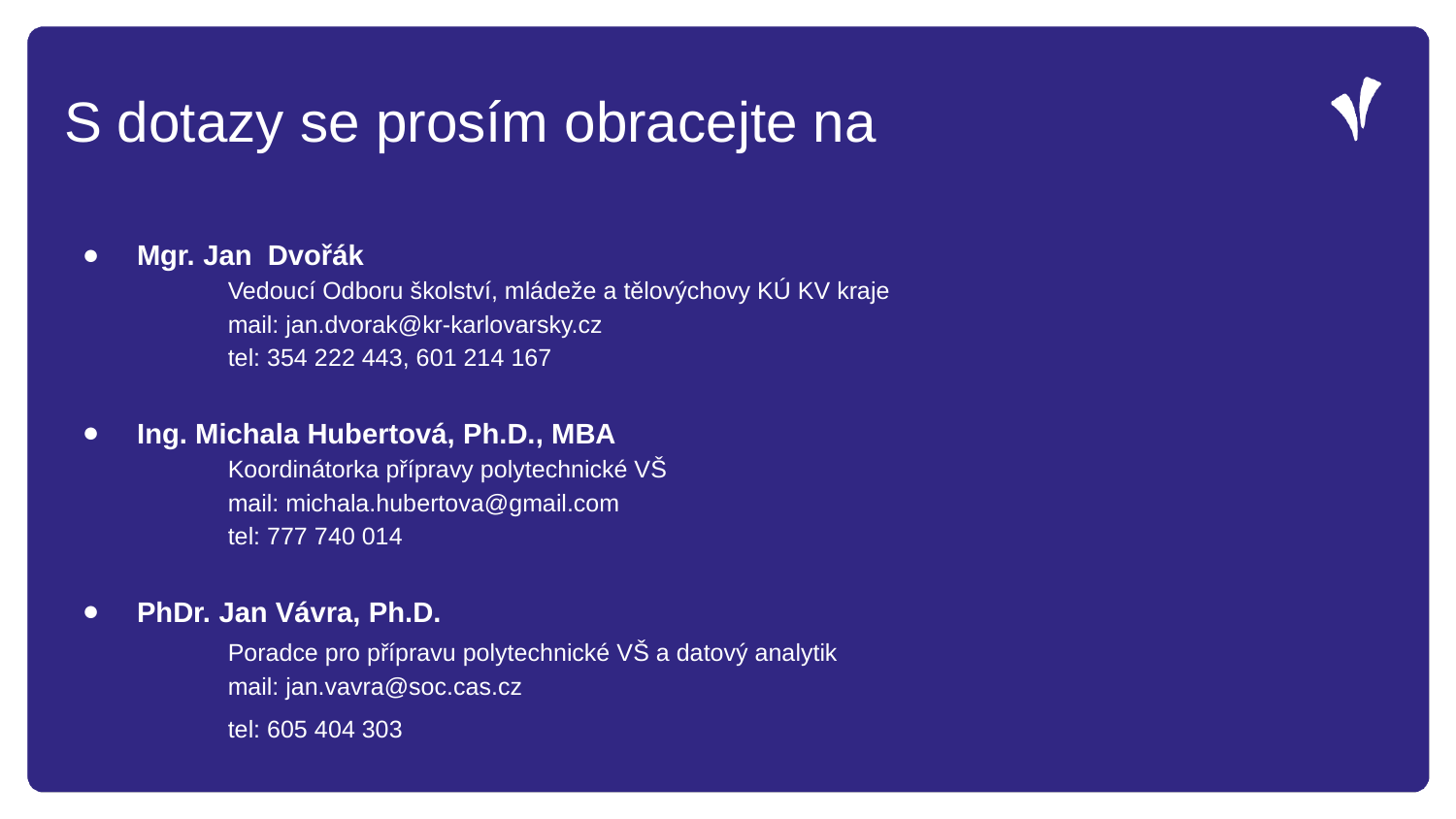

S dotazy se prosím obracejte na
Mgr. Jan  Dvořák
	Vedoucí Odboru školství, mládeže a tělovýchovy KÚ KV kraje
	mail: jan.dvorak@kr-karlovarsky.cz
	tel: 354 222 443, 601 214 167

Ing. Michala Hubertová, Ph.D., MBA
	Koordinátorka přípravy polytechnické VŠ
	mail: michala.hubertova@gmail.com
	tel: 777 740 014

PhDr. Jan Vávra, Ph.D.
	Poradce pro přípravu polytechnické VŠ a datový analytik
	mail: jan.vavra@soc.cas.cz
	tel: 605 404 303